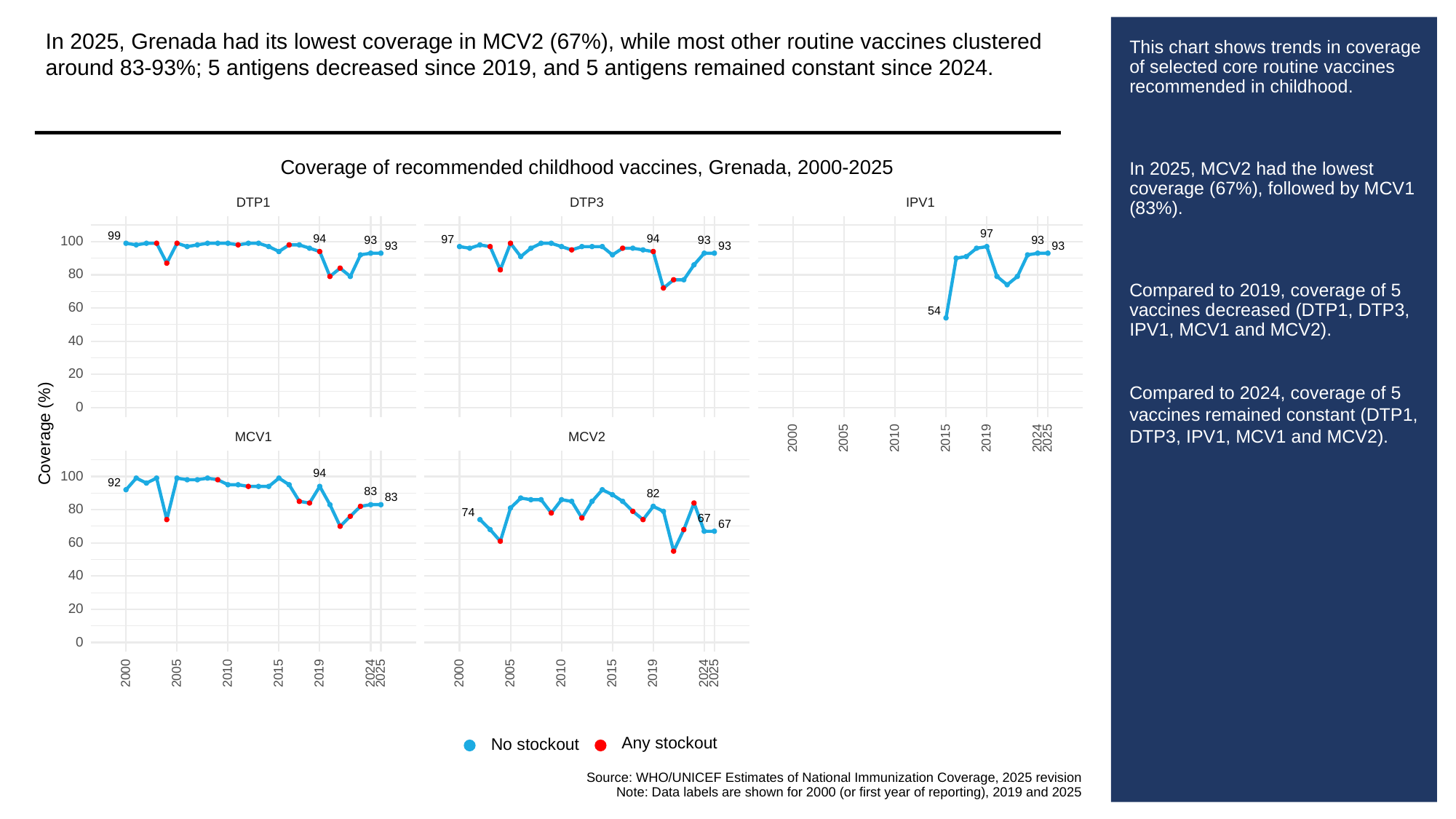

In 2025, Grenada had its lowest coverage in MCV2 (67%), while most other routine vaccines clustered around 83-93%; 5 antigens decreased since 2019, and 5 antigens remained constant since 2024.
# This chart shows trends in coverage of selected core routine vaccines recommended in childhood.

In 2025, MCV2 had the lowest coverage (67%), followed by MCV1 (83%).

Compared to 2019, coverage of 5 vaccines decreased (DTP1, DTP3, IPV1, MCV1 and MCV2).

Compared to 2024, coverage of 5 vaccines remained constant (DTP1, DTP3, IPV1, MCV1 and MCV2).

Coverage of recommended childhood vaccines, Grenada, 2000-2025
DTP3
DTP1
IPV1

97
99
94
94
97
93
93
93
100

93
93
93

80

60
54

40

20

0

Coverage (%)
MCV1
MCV2
2000
2005
2010
2015
2019
2024
2025

94
100

92

83
82

83

80

74

67

67

60

40

20

0

2000
2005
2010
2015
2019
2024
2025
2000
2005
2010
2015
2019
2024
2025
Any stockout
No stockout

Source: WHO/UNICEF Estimates of National Immunization Coverage, 2025 revision
Note: Data labels are shown for 2000 (or first year of reporting), 2019 and 2025